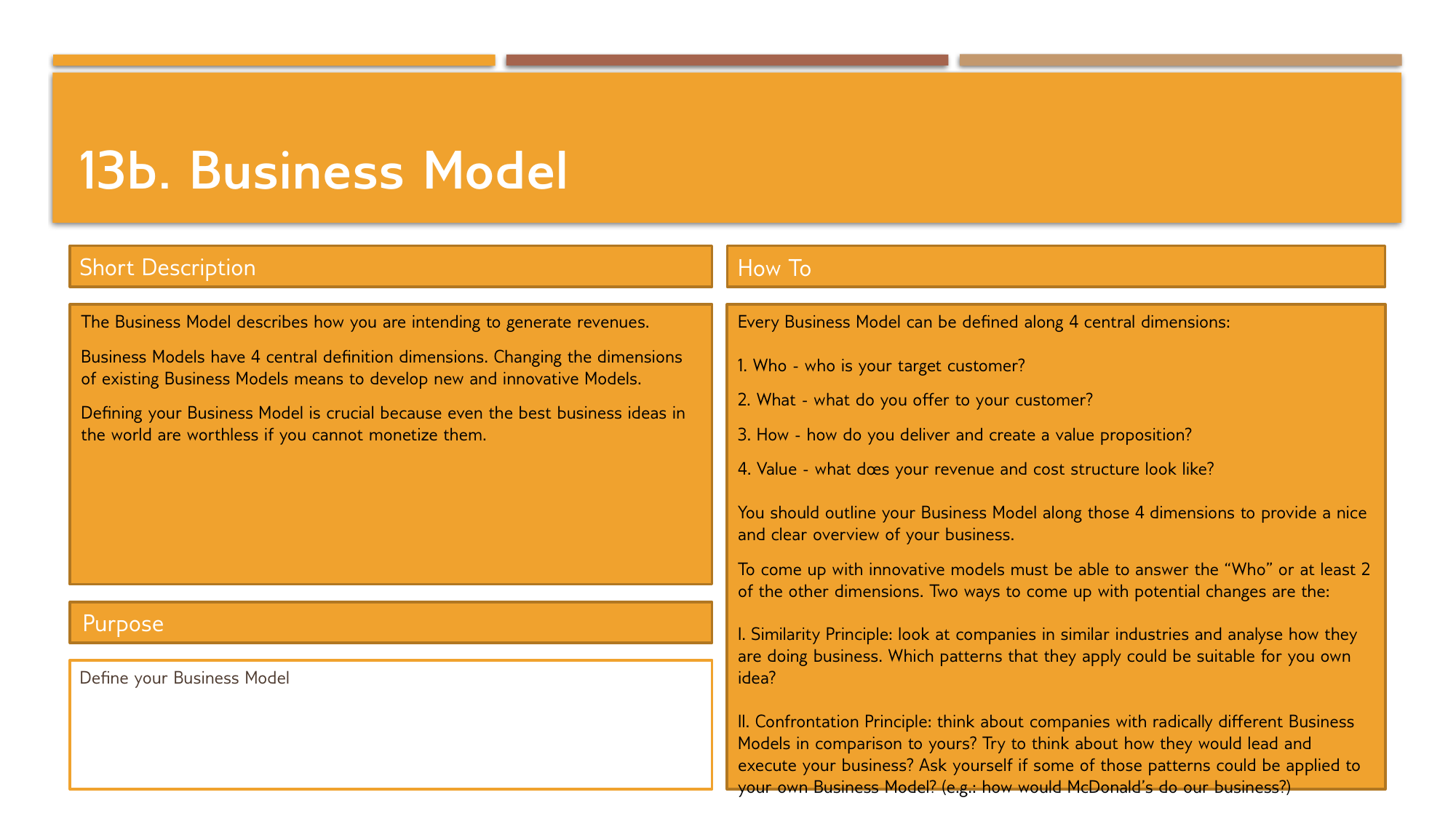

# 13b. Business Model
Short Description
How To
Every Business Model can be defined along 4 central dimensions:
1. Who - who is your target customer?
2. What - what do you offer to your customer?
3. How - how do you deliver and create a value proposition?
4. Value - what does your revenue and cost structure look like?
You should outline your Business Model along those 4 dimensions to provide a nice and clear overview of your business.
To come up with innovative models must be able to answer the “Who” or at least 2 of the other dimensions. Two ways to come up with potential changes are the:
I. Similarity Principle: look at companies in similar industries and analyse how they are doing business. Which patterns that they apply could be suitable for you own idea?
II. Confrontation Principle: think about companies with radically different Business Models in comparison to yours? Try to think about how they would lead and execute your business? Ask yourself if some of those patterns could be applied to your own Business Model? (e.g.: how would McDonald’s do our business?)
The Business Model describes how you are intending to generate revenues.
Business Models have 4 central definition dimensions. Changing the dimensions of existing Business Models means to develop new and innovative Models.
Defining your Business Model is crucial because even the best business ideas in the world are worthless if you cannot monetize them.
Purpose
Define your Business Model